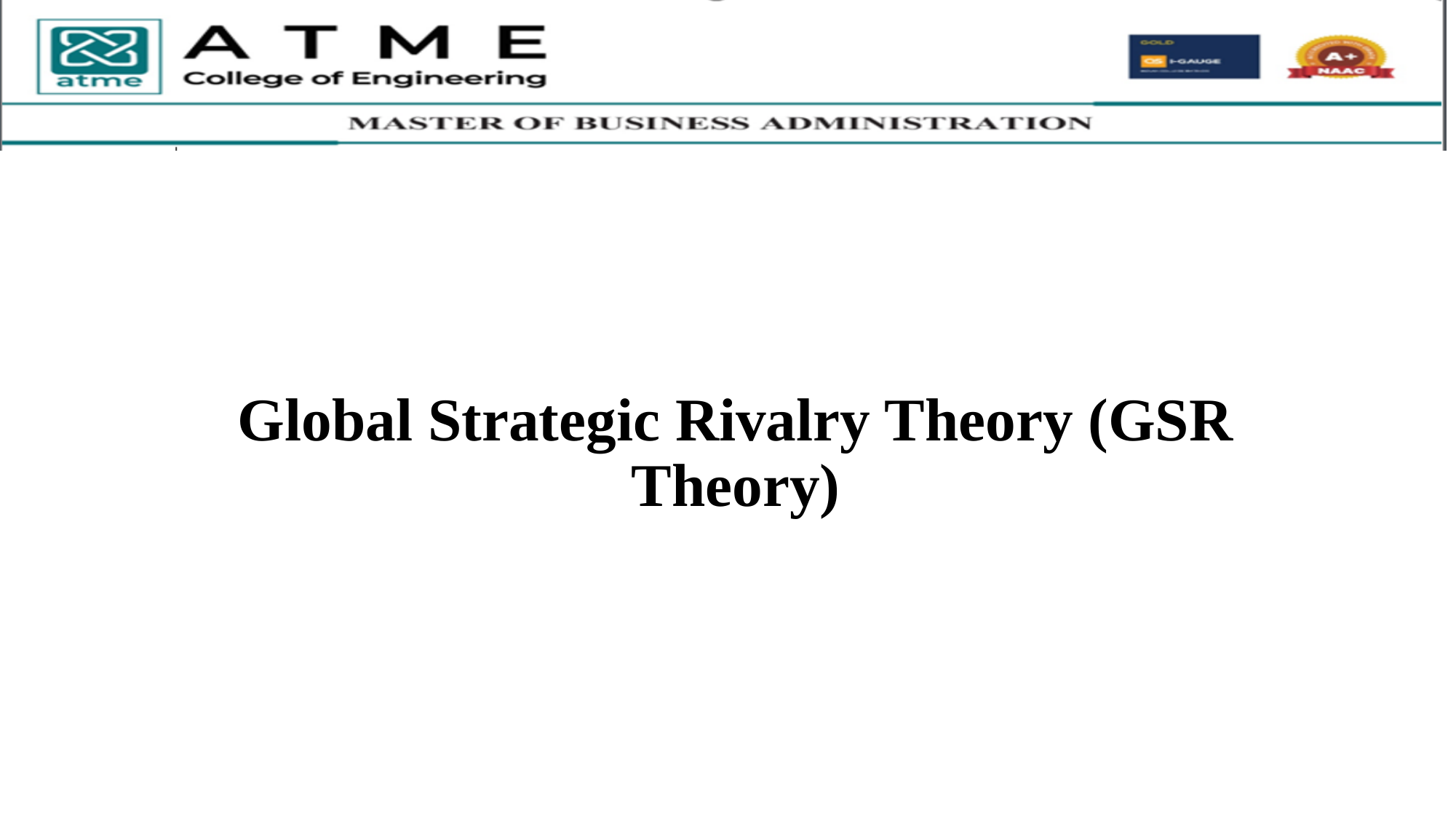

# Global Strategic Rivalry Theory (GSR Theory)